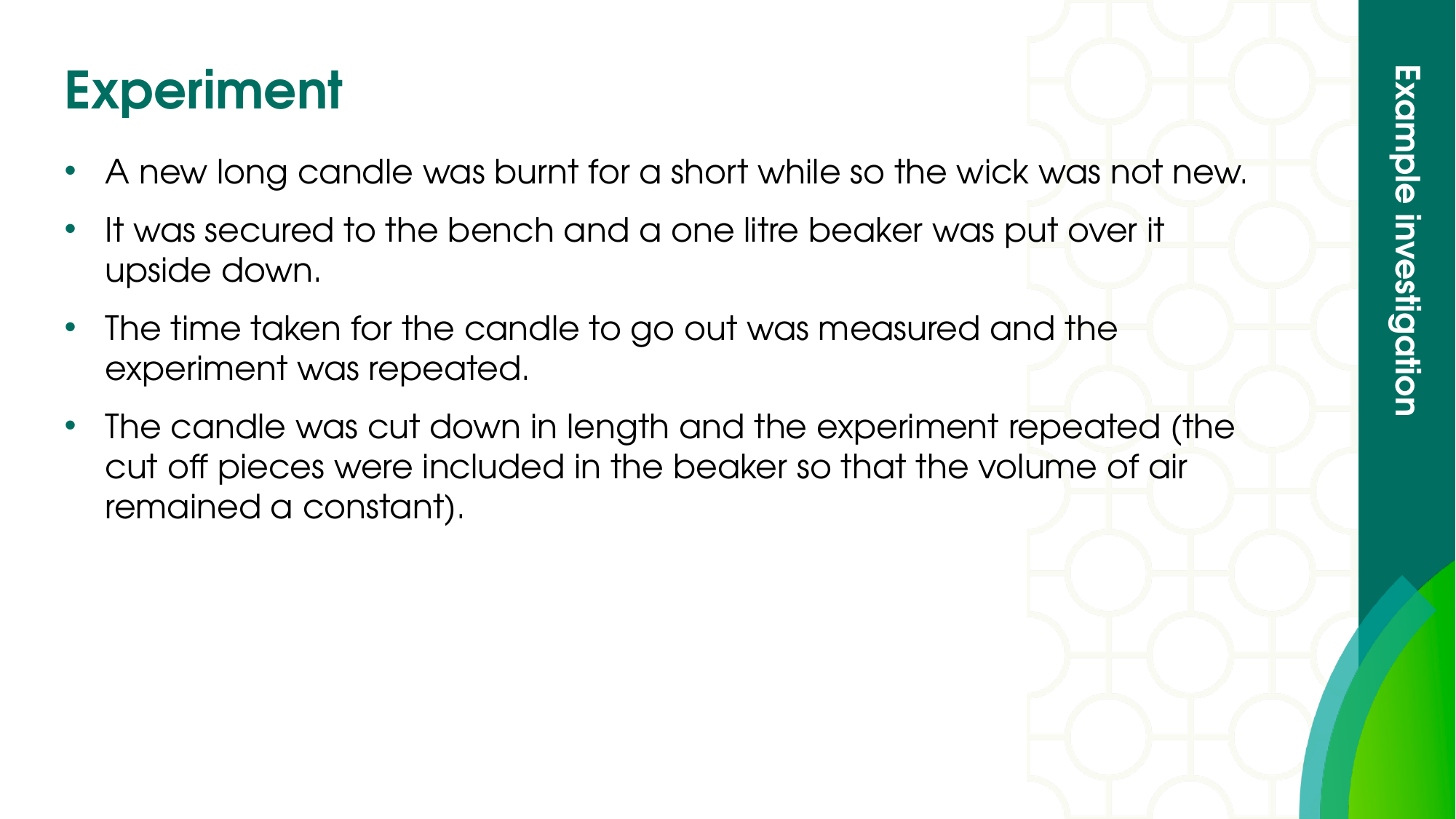

# Experiment
A new long candle was burnt for a short while so the wick was not new.
It was secured to the bench and a one litre beaker was put over it upside down.
The time taken for the candle to go out was measured and the experiment was repeated.
The candle was cut down in length and the experiment repeated (the cut off pieces were included in the beaker so that the volume of air remained a constant).

Example investigation